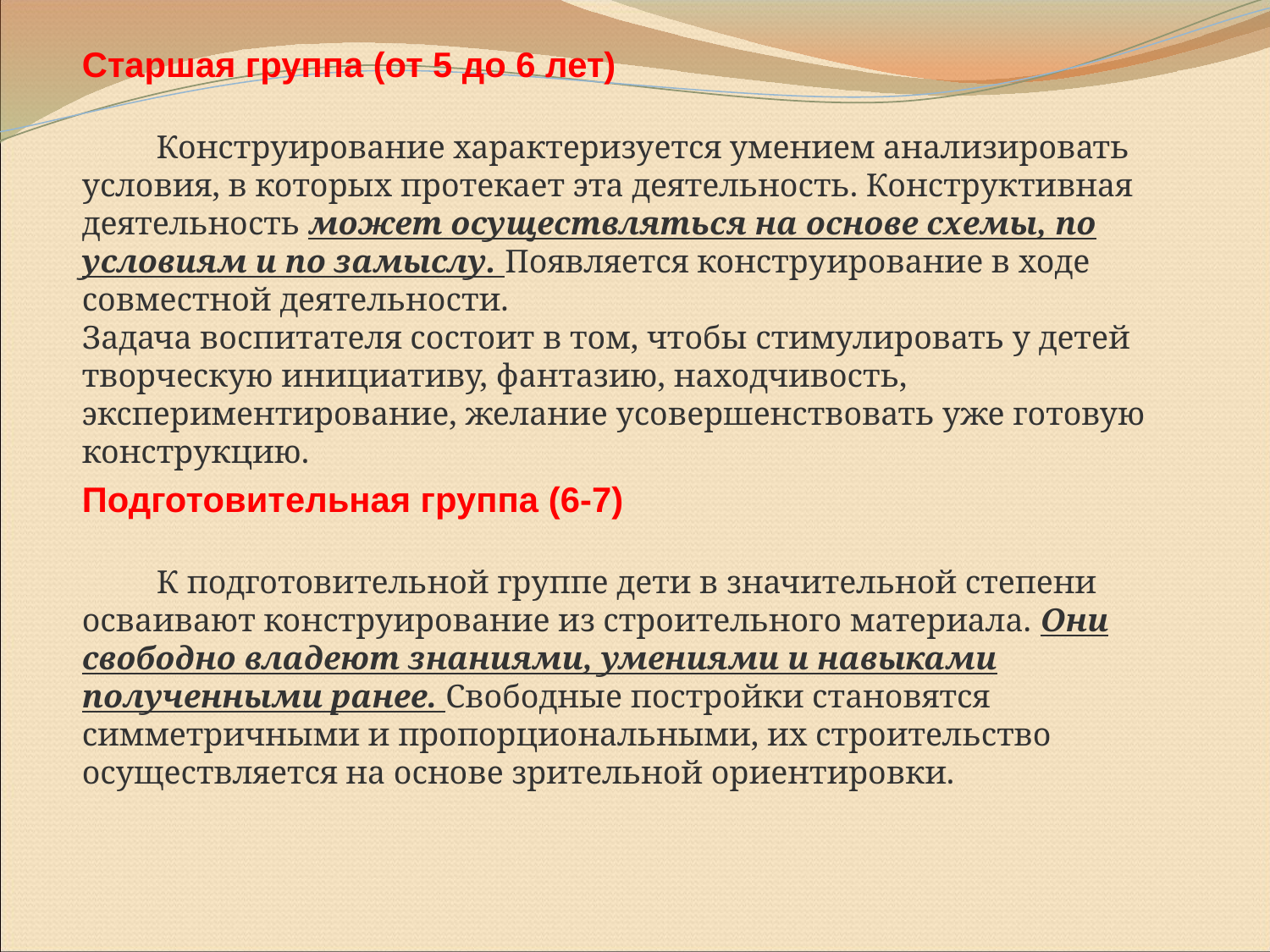

Старшая группа (от 5 до 6 лет)

          Конструирование характеризуется умением анализировать условия, в которых протекает эта деятельность. Конструктивная деятельность может осуществляться на основе схемы, по условиям и по замыслу. Появляется конструирование в ходе совместной деятельности.
Задача воспитателя состоит в том, чтобы стимулировать у детей творческую инициативу, фантазию, находчивость, экспериментирование, желание усовершенствовать уже готовую конструкцию.

Подготовительная группа (6-7)

         К подготовительной группе дети в значительной степени осваивают конструирование из строительного материала. Они свободно владеют знаниями, умениями и навыками полученными ранее. Свободные постройки становятся симметричными и пропорциональными, их строительство осуществляется на основе зрительной ориентировки.